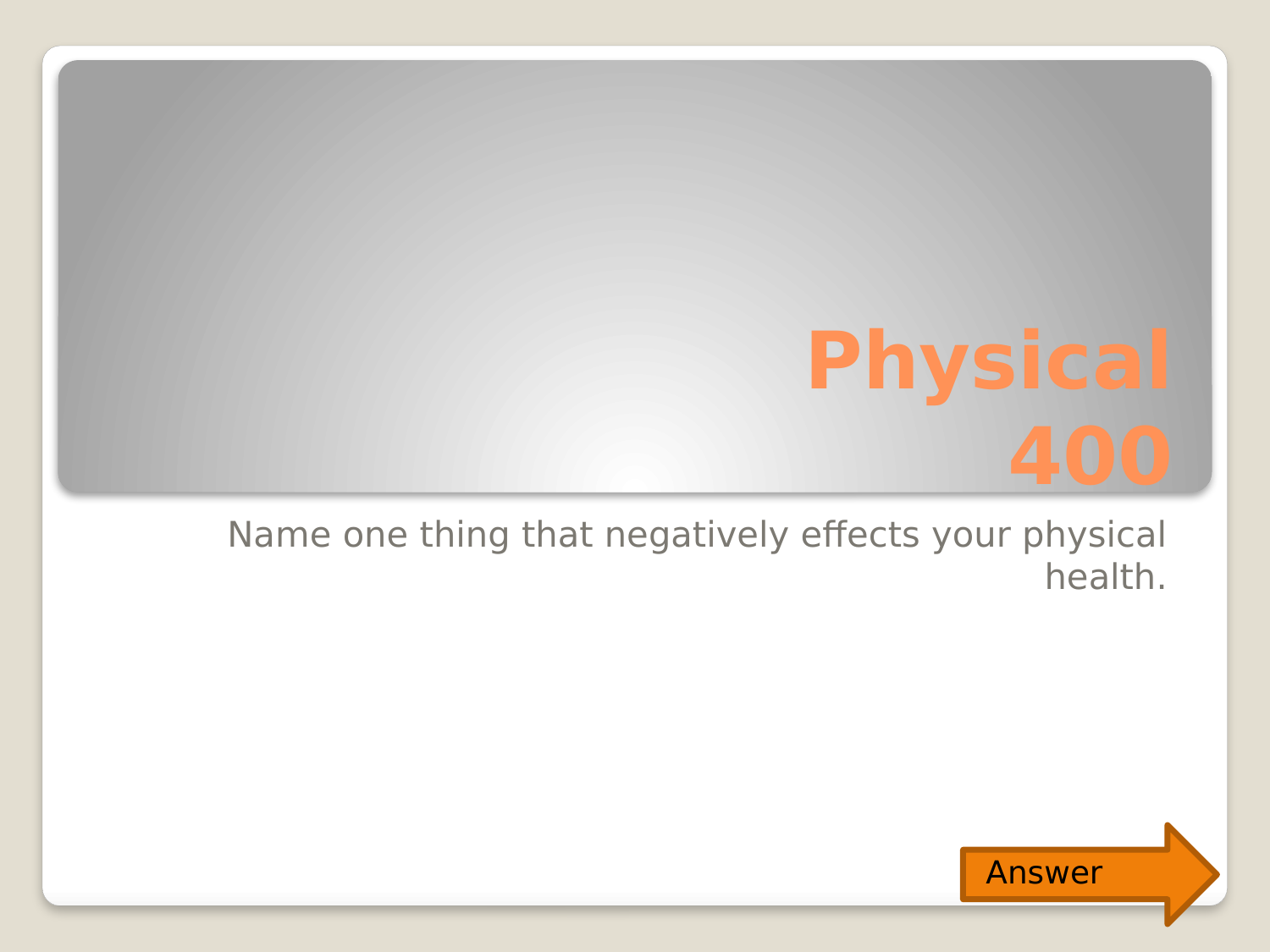

# Physical 400
Name one thing that negatively effects your physical health.

 Answer